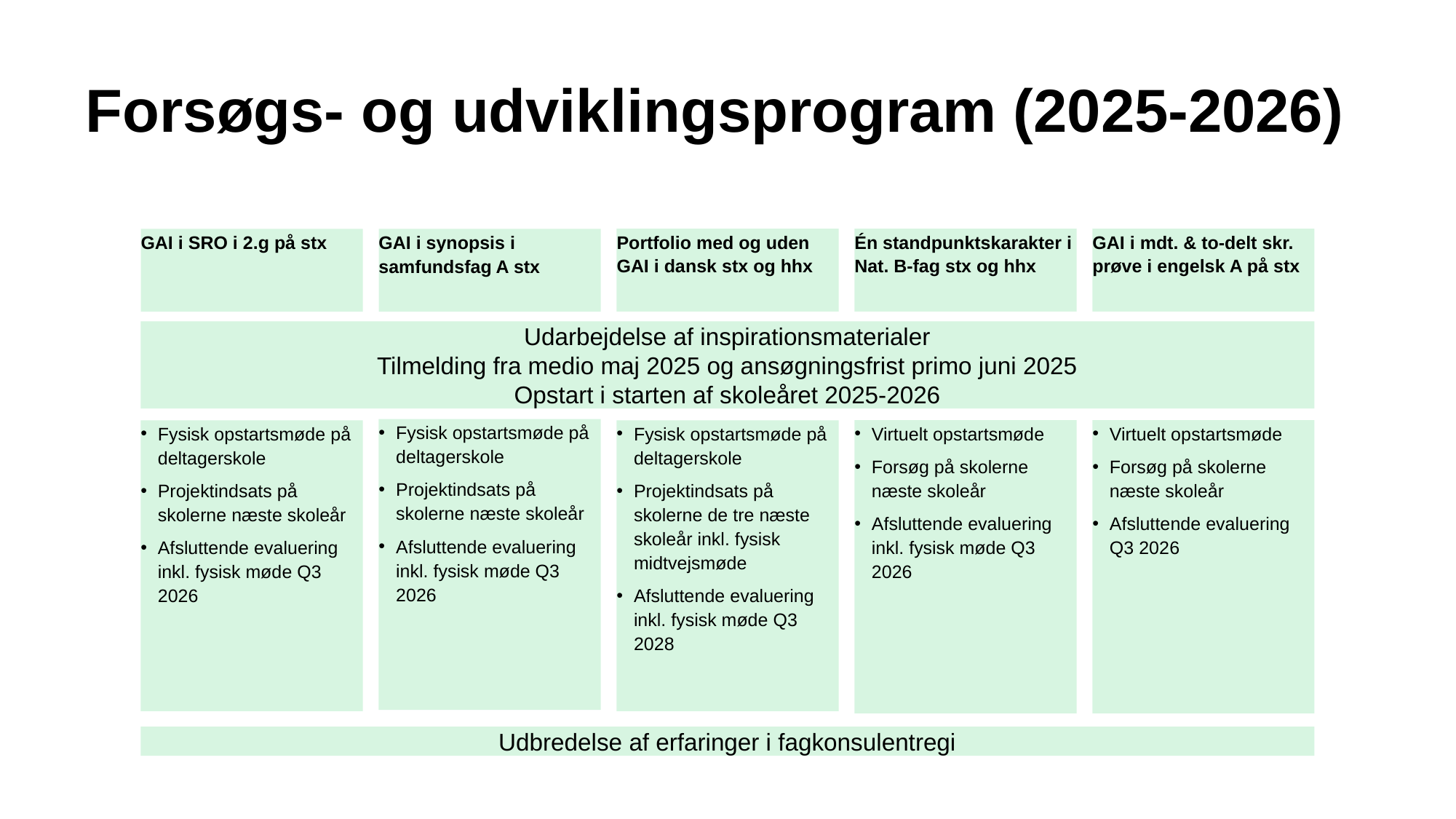

# Forsøgs- og udviklingsprogram (2025-2026)
Portfolio med og uden GAI i dansk stx og hhx
Én standpunktskarakter i Nat. B-fag stx og hhx
GAI i mdt. & to-delt skr. prøve i engelsk A på stx
GAI i SRO i 2.g på stx

GAI i synopsis i samfundsfag A stx
Udarbejdelse af inspirationsmaterialer
Tilmelding fra medio maj 2025 og ansøgningsfrist primo juni 2025
Opstart i starten af skoleåret 2025-2026
Fysisk opstartsmøde på deltagerskole
Projektindsats på skolerne næste skoleår
Afsluttende evaluering inkl. fysisk møde Q3 2026

Fysisk opstartsmøde på deltagerskole
Projektindsats på skolerne næste skoleår
Afsluttende evaluering inkl. fysisk møde Q3 2026

Fysisk opstartsmøde på deltagerskole
Projektindsats på skolerne de tre næste skoleår inkl. fysisk midtvejsmøde
Afsluttende evaluering inkl. fysisk møde Q3 2028

Virtuelt opstartsmøde
Forsøg på skolerne næste skoleår
Afsluttende evaluering inkl. fysisk møde Q3 2026

Virtuelt opstartsmøde
Forsøg på skolerne næste skoleår
Afsluttende evaluering Q3 2026

Udbredelse af erfaringer i fagkonsulentregi
4